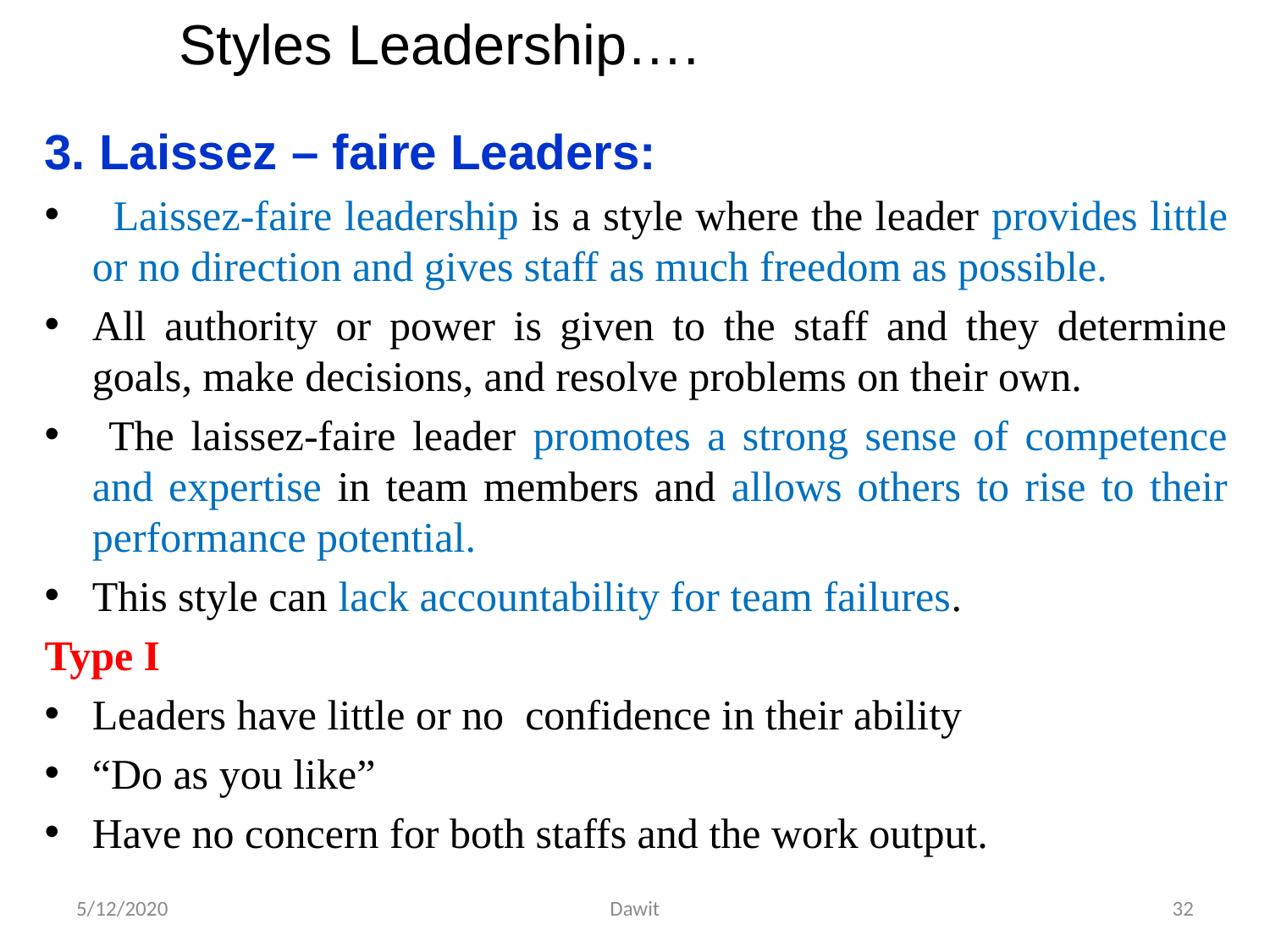

# Styles Leadership….
3. Laissez – faire Leaders:
  Laissez-faire leadership is a style where the leader provides little or no direction and gives staff as much freedom as possible.
All authority or power is given to the staff and they determine goals, make decisions, and resolve problems on their own.
 The laissez-faire leader promotes a strong sense of competence and expertise in team members and allows others to rise to their performance potential.
This style can lack accountability for team failures.
Type I
Leaders have little or no  confidence in their ability
“Do as you like”
Have no concern for both staffs and the work output.
5/12/2020
Dawit
32